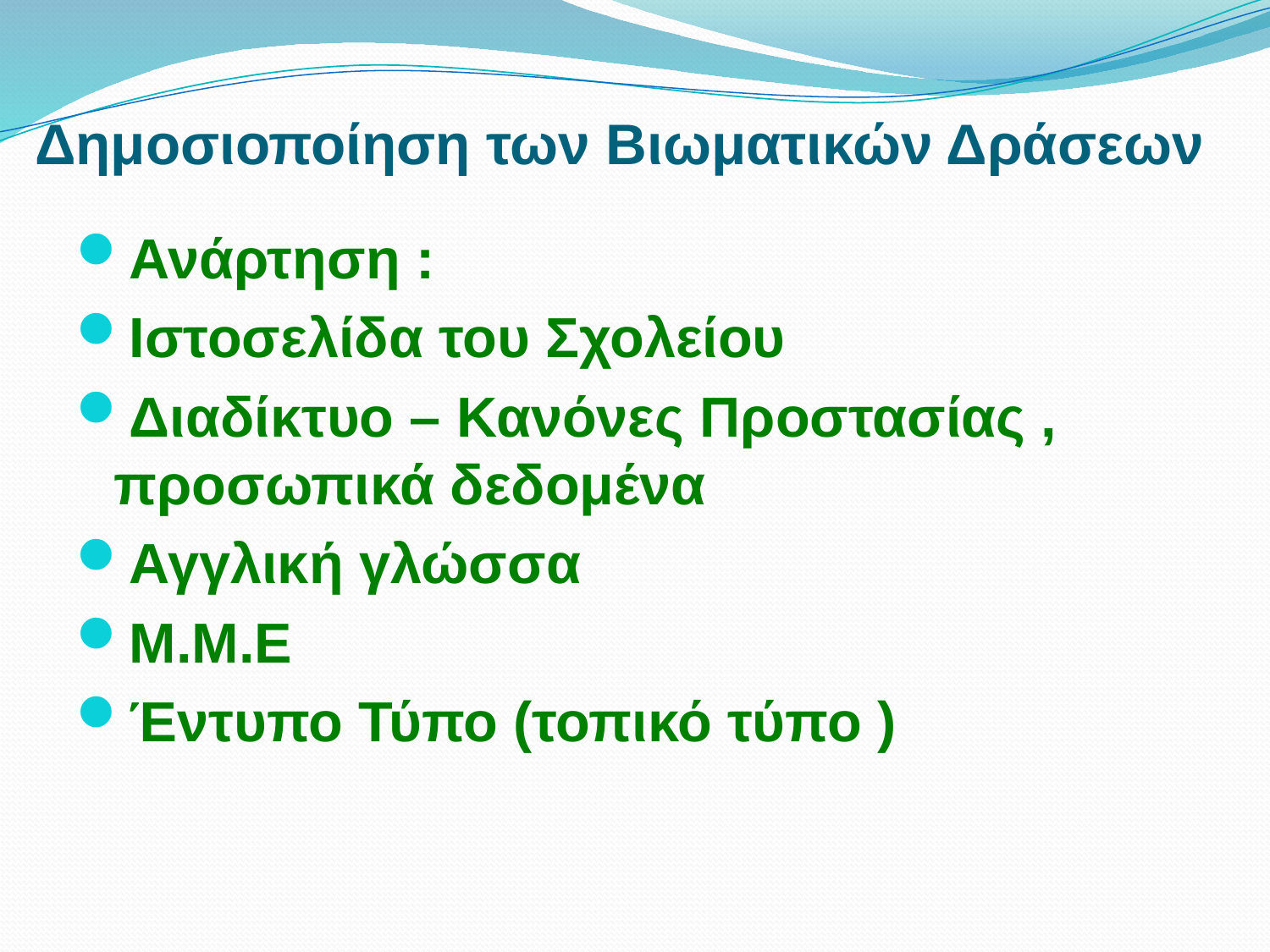

# Δημοσιοποίηση των Βιωματικών Δράσεων
Ανάρτηση :
Ιστοσελίδα του Σχολείου
Διαδίκτυο – Κανόνες Προστασίας , προσωπικά δεδομένα
Αγγλική γλώσσα
Μ.Μ.Ε
Έντυπο Τύπο (τοπικό τύπο )